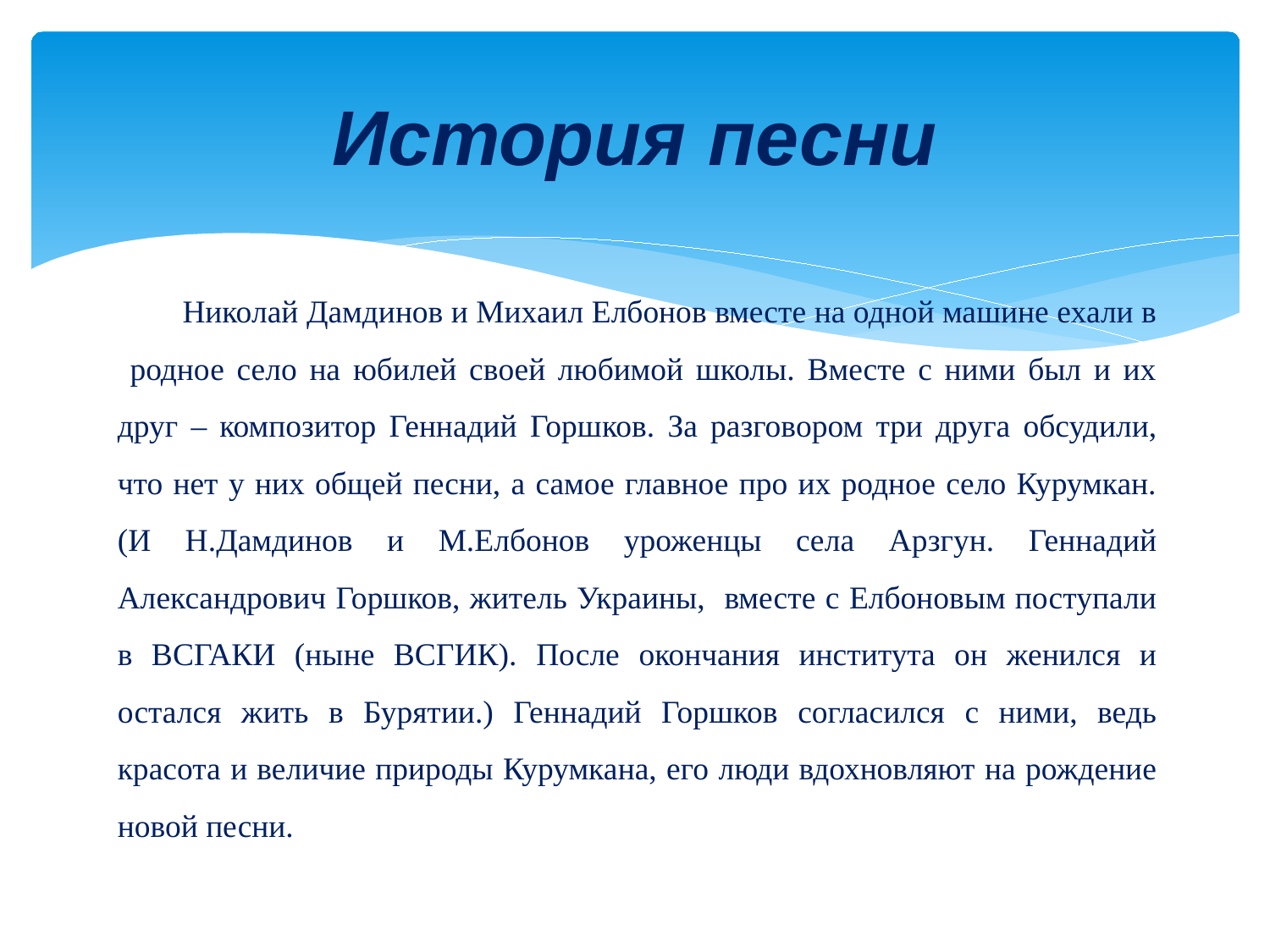

# История песни
        Николай Дамдинов и Михаил Елбонов вместе на одной машине ехали в  родное село на юбилей своей любимой школы. Вместе с ними был и их друг – композитор Геннадий Горшков. За разговором три друга обсудили, что нет у них общей песни, а самое главное про их родное село Курумкан. (И Н.Дамдинов и М.Елбонов уроженцы села Арзгун. Геннадий Александрович Горшков, житель Украины,  вместе с Елбоновым поступали в ВСГАКИ (ныне ВСГИК). После окончания института он женился и остался жить в Бурятии.) Геннадий Горшков согласился с ними, ведь красота и величие природы Курумкана, его люди вдохновляют на рождение новой песни.